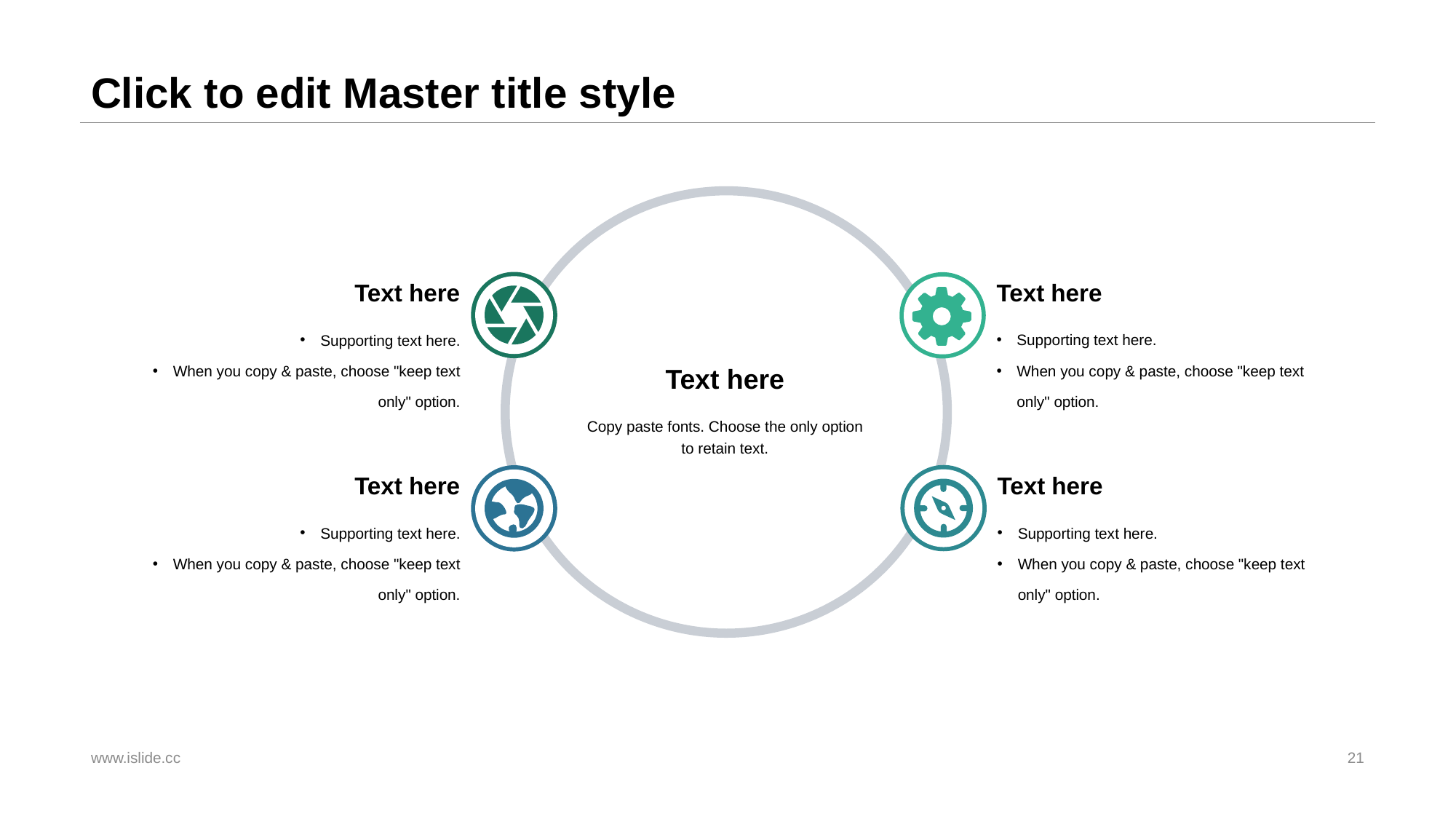

# Click to edit Master title style

Text here

Text here

Supporting text here.
When you copy & paste, choose "keep text only" option.
Supporting text here.
When you copy & paste, choose "keep text only" option.
Text here
Copy paste fonts. Choose the only option to retain text.
Text here
Text here

Supporting text here.
When you copy & paste, choose "keep text only" option.
Supporting text here.
When you copy & paste, choose "keep text only" option.
www.islide.cc
21